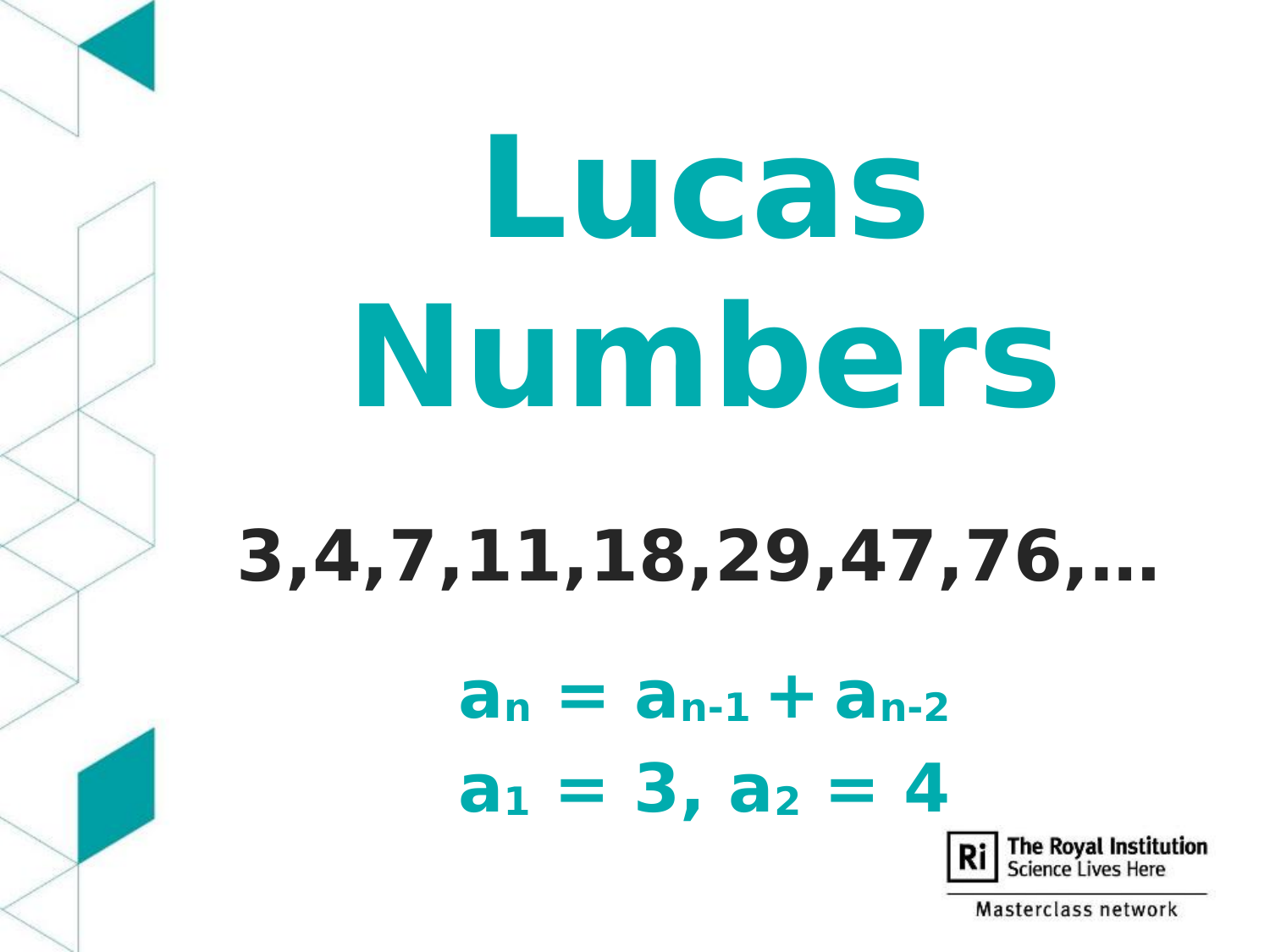

Lucas Numbers
3,4,7,11,18,29,47,76,…
an = an-1 + an-2
a1 = 3, a2 = 4